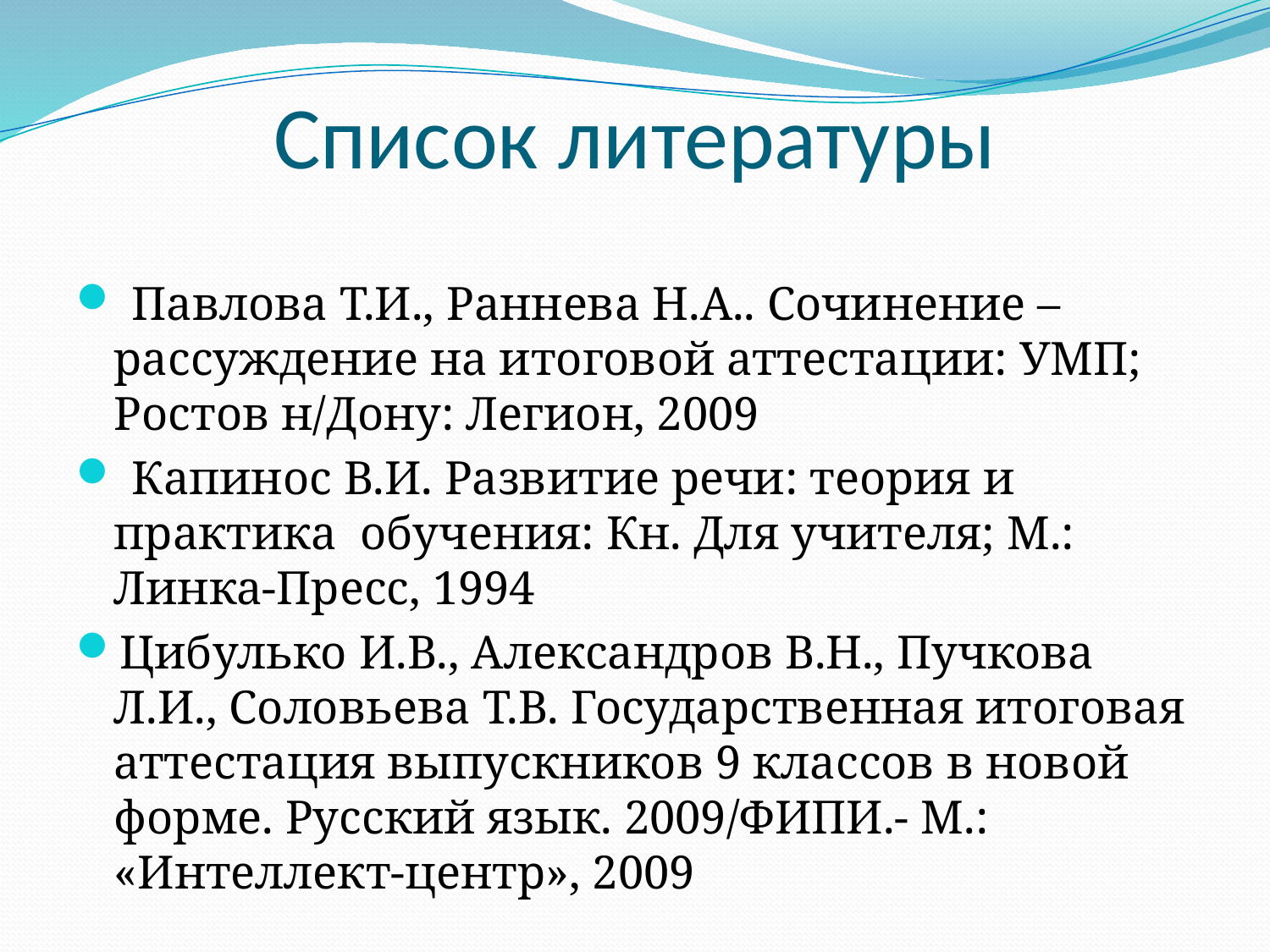

# Список литературы
 Павлова Т.И., Раннева Н.А.. Сочинение – рассуждение на итоговой аттестации: УМП; Ростов н/Дону: Легион, 2009
 Капинос В.И. Развитие речи: теория и практика  обучения: Кн. Для учителя; М.: Линка-Пресс, 1994
Цибулько И.В., Александров В.Н., Пучкова Л.И., Соловьева Т.В. Государственная итоговая аттестация выпускников 9 классов в новой форме. Русский язык. 2009/ФИПИ.- М.: «Интеллект-центр», 2009